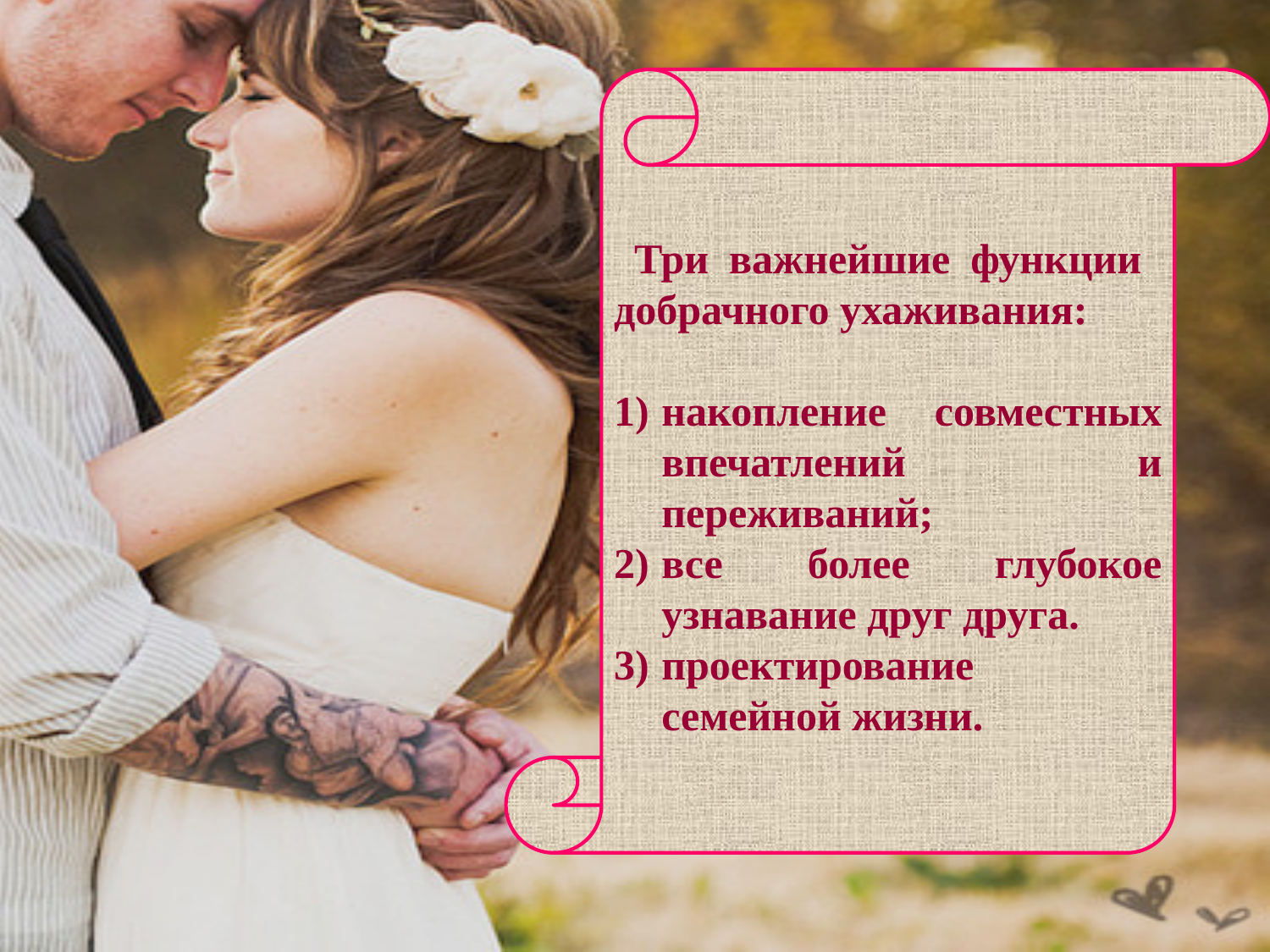

Три важнейшие функции  добрачного ухаживания:

накопление совместных впечатлений и переживаний;
все более глубокое узнавание друг друга.
проектирование семейной жизни.